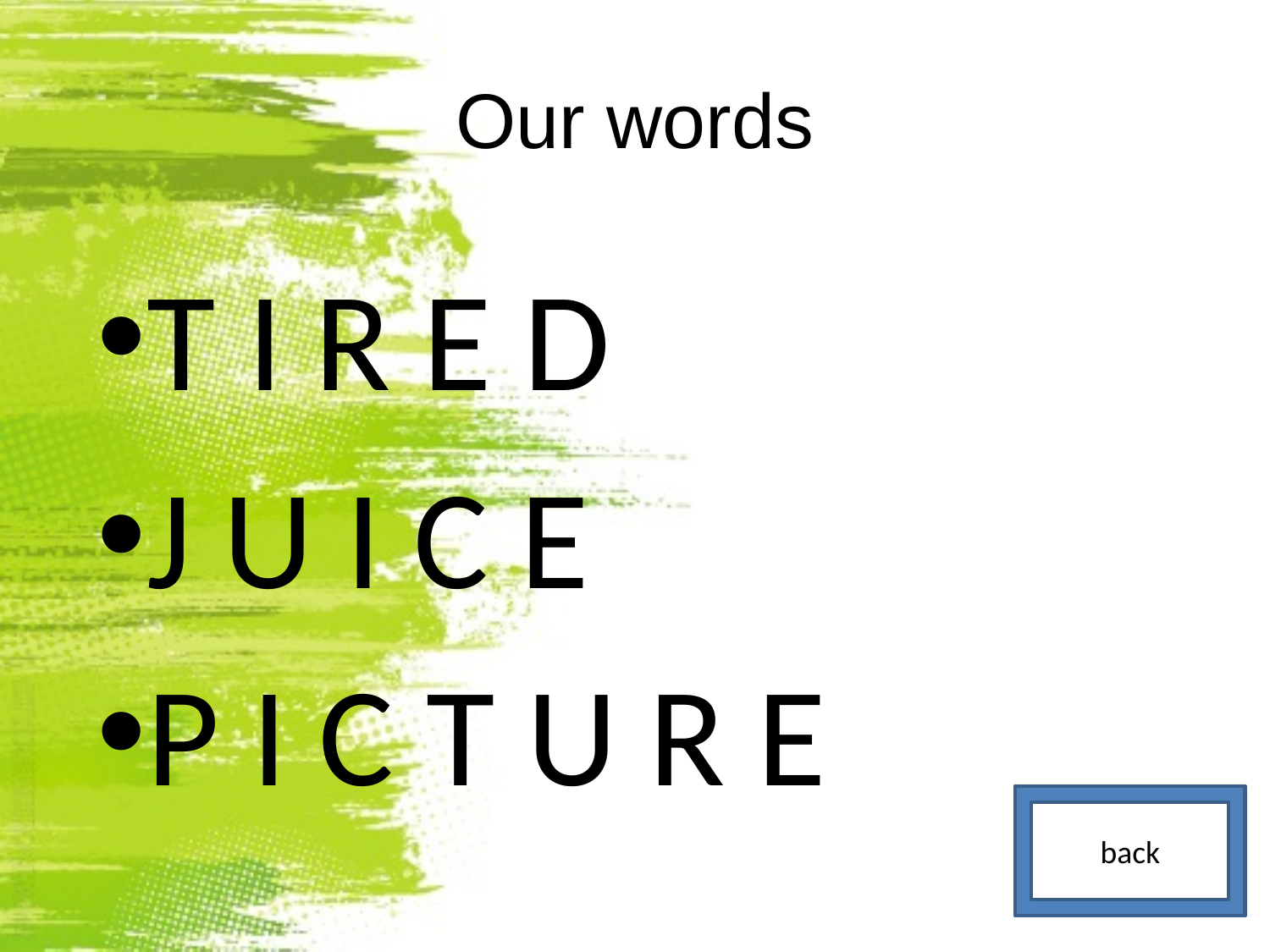

# Our words
T I R E D
J U I C E
P I C T U R E
back